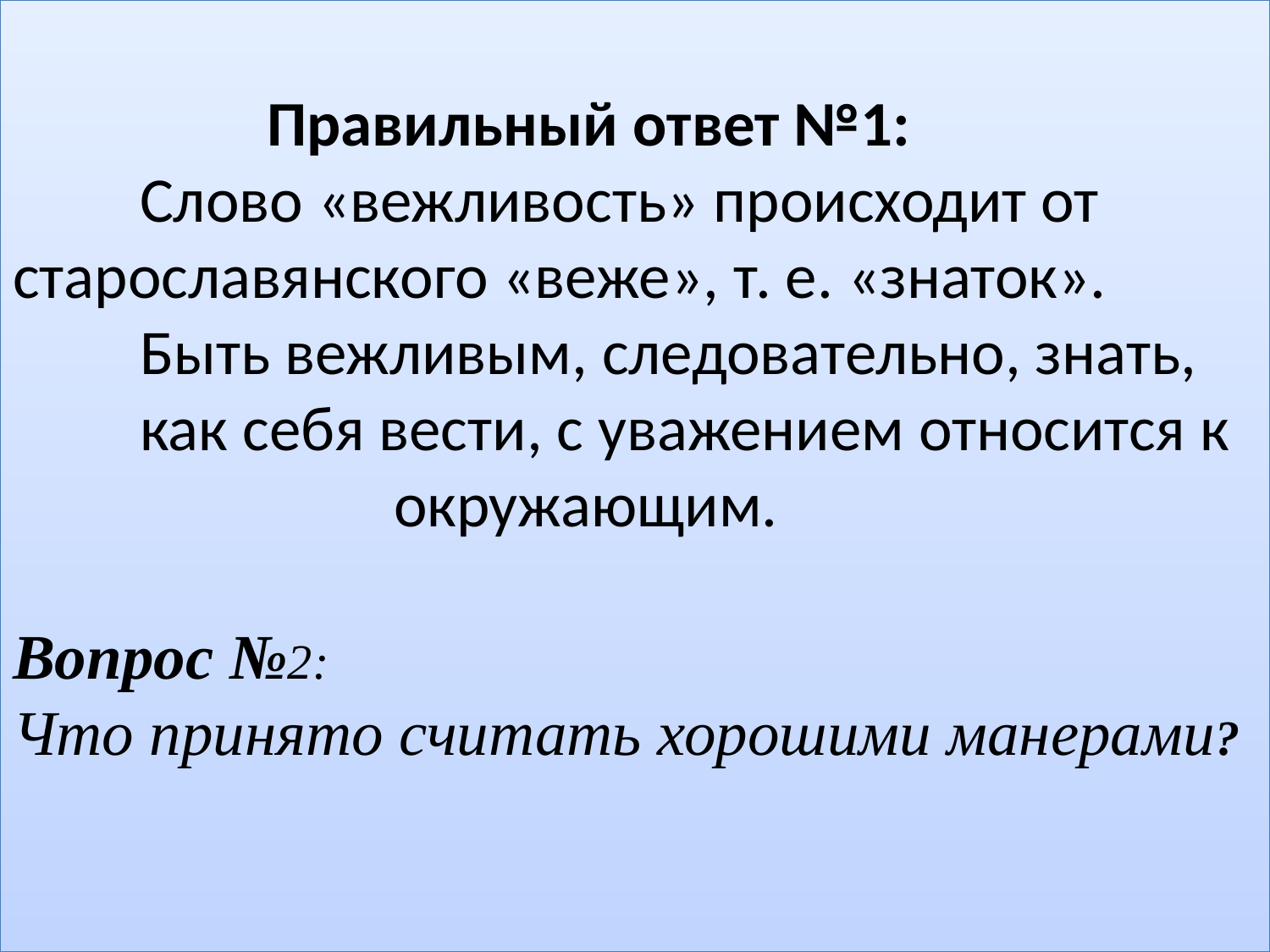

# Правильный ответ №1: Слово «вежливость» происходит от 	старославянского «веже», т. е. «знаток». Быть вежливым, следовательно, знать, 	как себя вести, с уважением относится к 			окружающим. Вопрос №2: Что принято считать хорошими манерами?